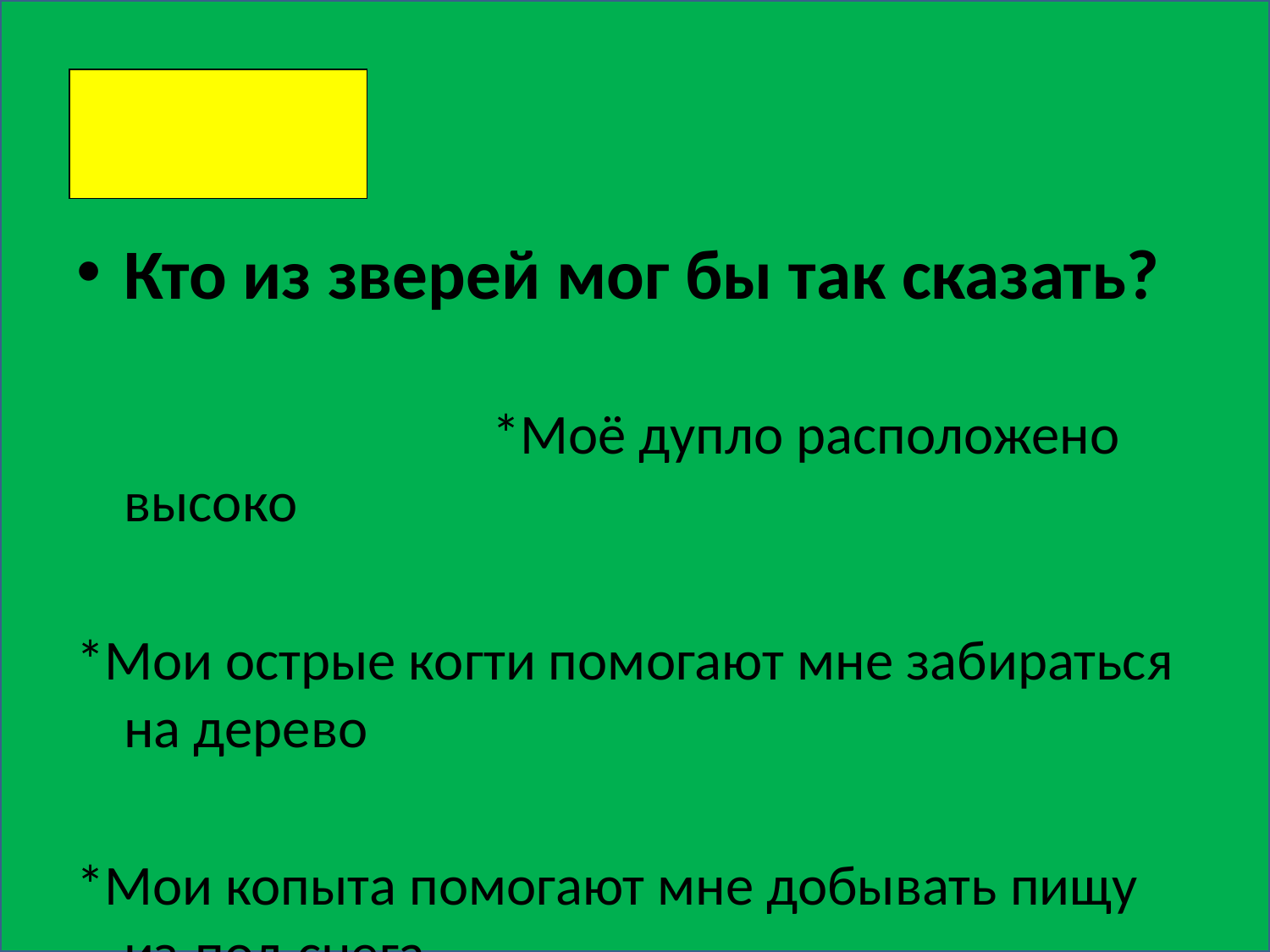

Кто из зверей мог бы так сказать?                                                                                                                  *Моё дупло расположено высоко

*Мои острые когти помогают мне забираться на дерево

*Мои копыта помогают мне добывать пищу из-под снега